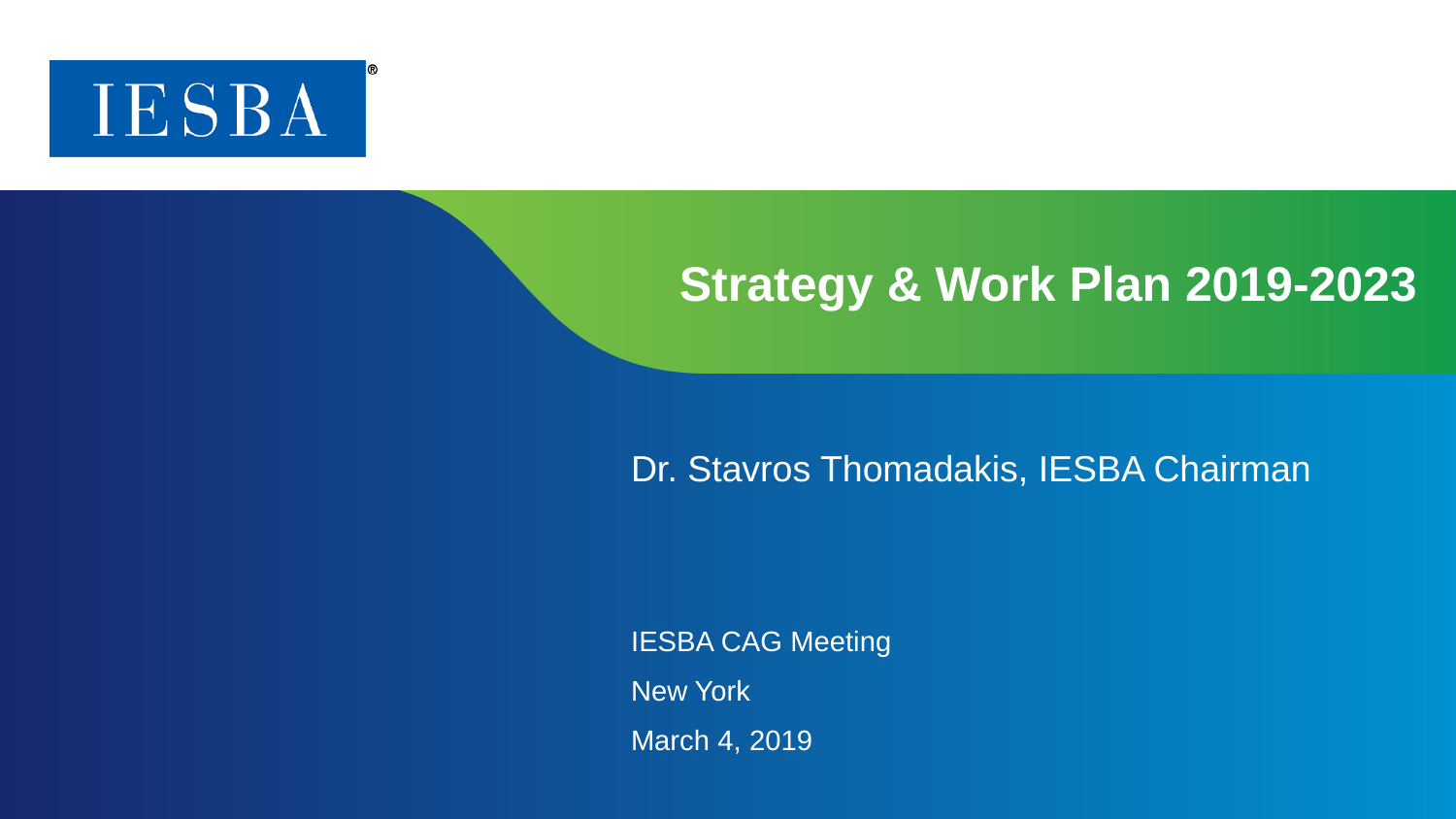

# Strategy & Work Plan 2019-2023
Dr. Stavros Thomadakis, IESBA Chairman
IESBA CAG Meeting
New York
March 4, 2019